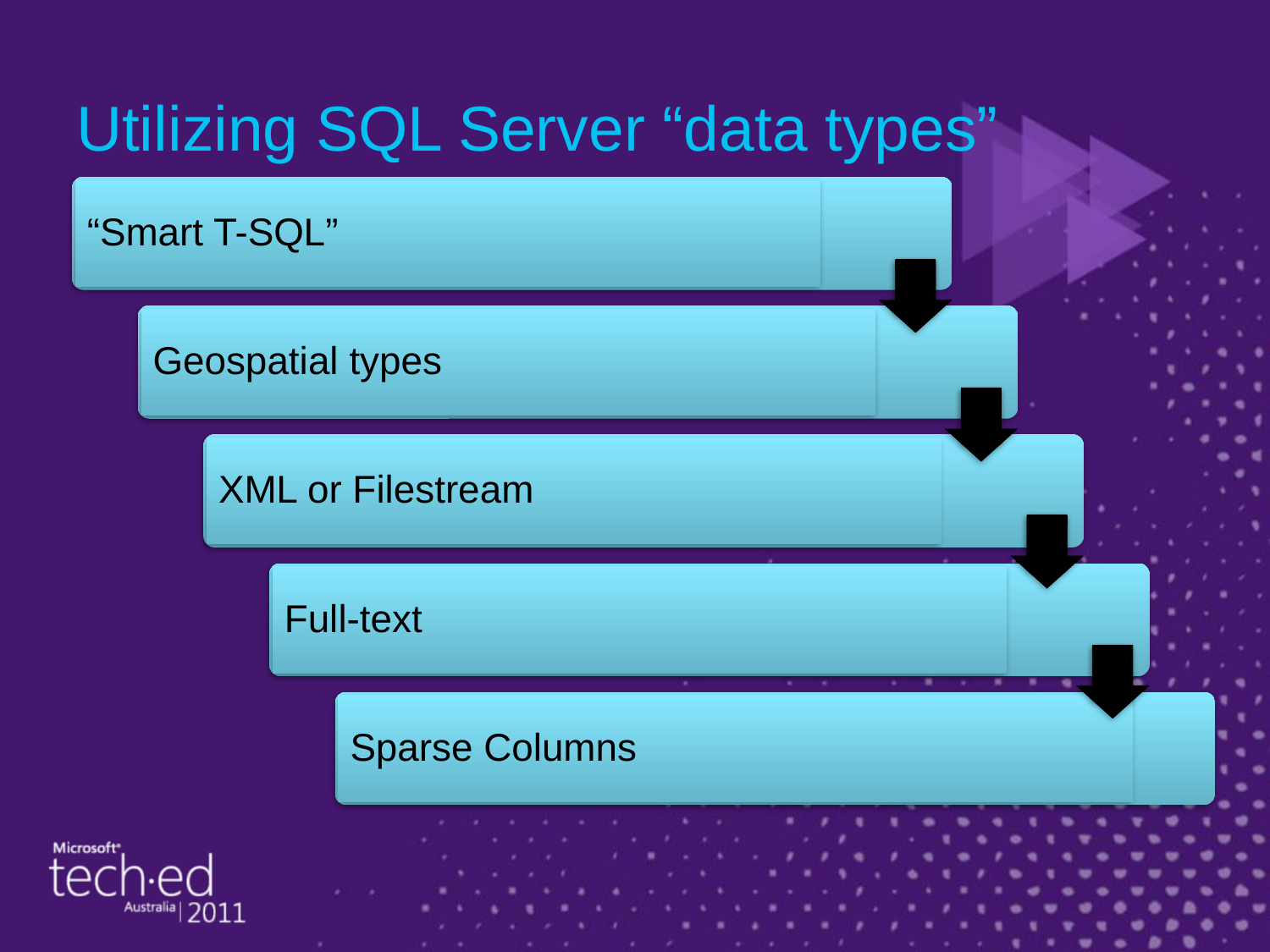

# Utilizing SQL Server “data types”

“Smart T-SQL”

Geospatial types

XML or Filestream

Full-text

Sparse Columns